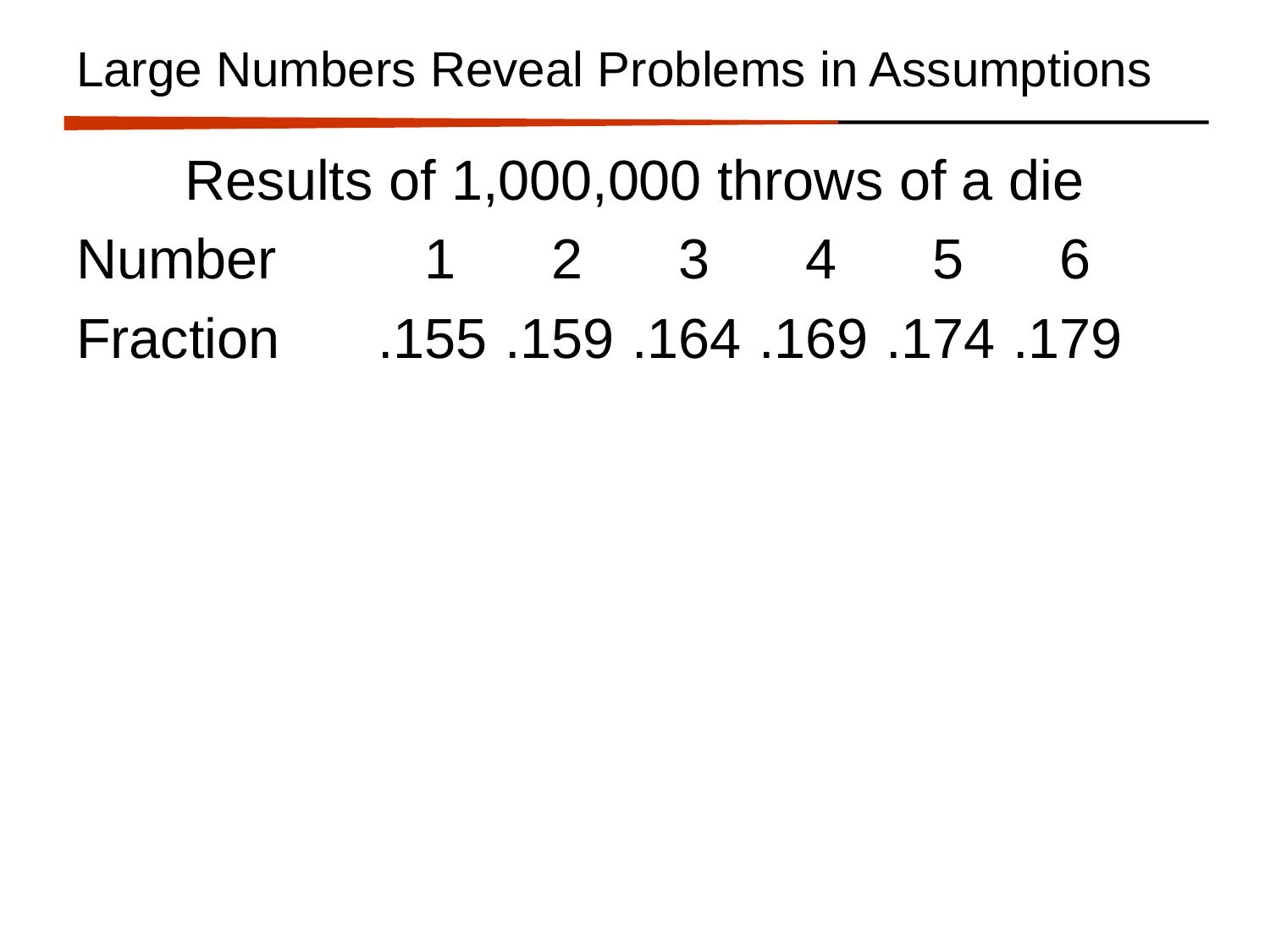

# Large Numbers Reveal Problems in Assumptions
Results of 1,000,000 throws of a die
Number	   1	   2	   3	   4	   5	   6
Fraction	.155	.159	.164	.169	.174	.179